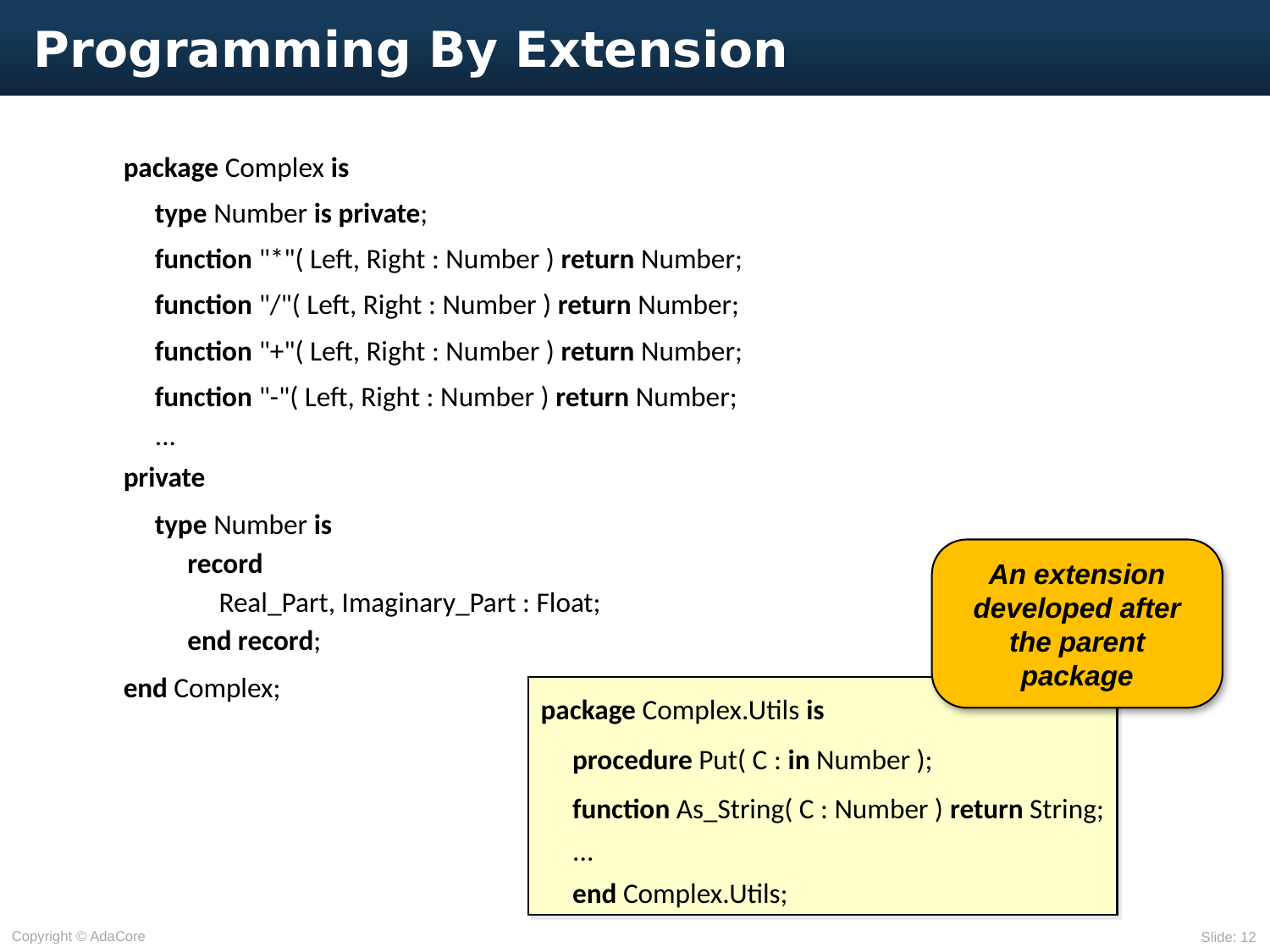

# Programming By Extension
package Complex is
	type Number is private;
	function "*"( Left, Right : Number ) return Number;
	function "/"( Left, Right : Number ) return Number;
	function "+"( Left, Right : Number ) return Number;
	function "-"( Left, Right : Number ) return Number;
	...
private
	type Number is
		record
			Real_Part, Imaginary_Part : Float;
		end record;
end Complex;
An extension developed after the parent package
package Complex.Utils is
procedure Put( C : in Number );
function As_String( C : Number ) return String;
...
end Complex.Utils;